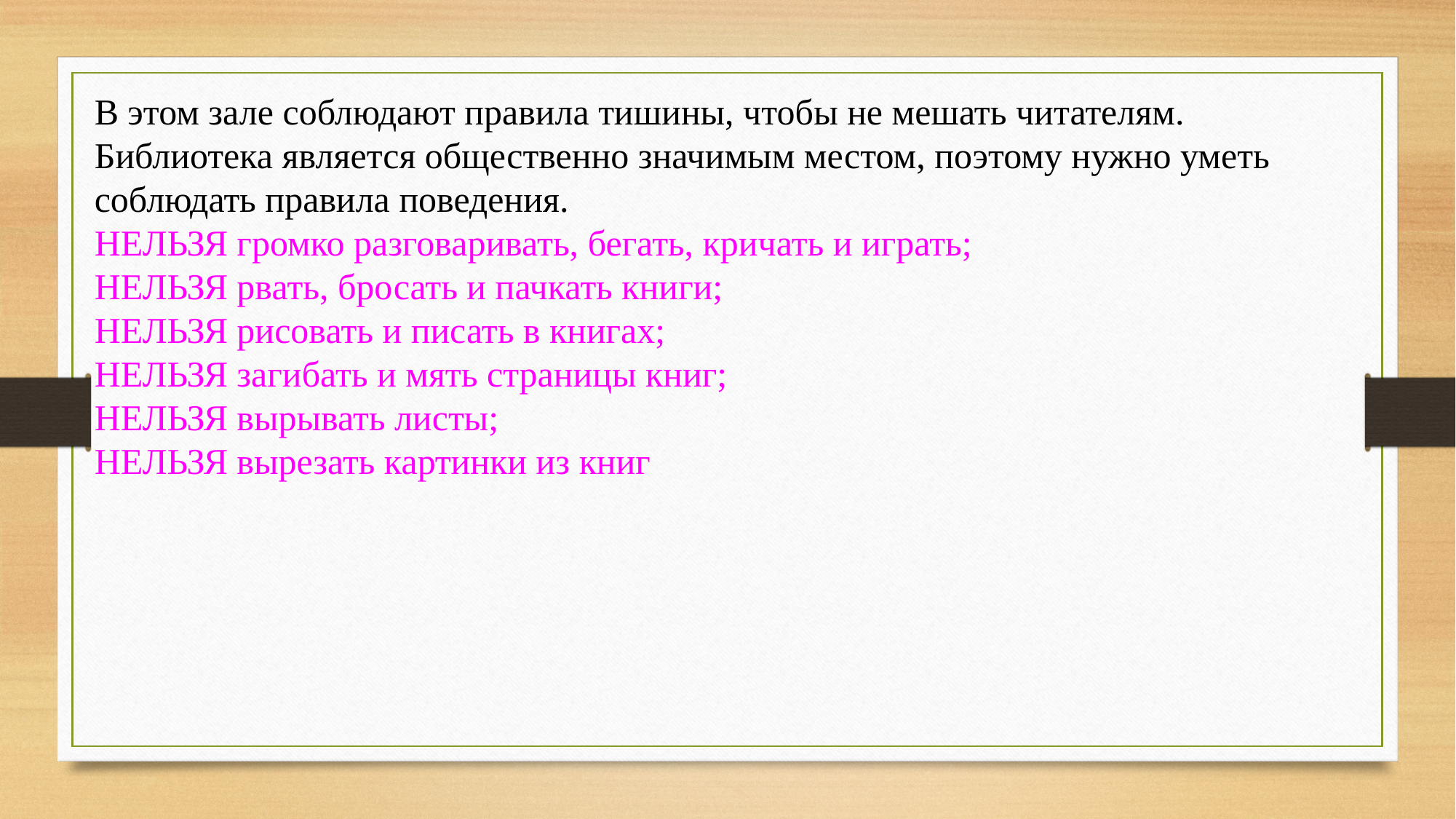

В этом зале соблюдают правила тишины, чтобы не мешать читателям.
Библиотека является общественно значимым местом, поэтому нужно уметь соблюдать правила поведения.
НЕЛЬЗЯ громко разговаривать, бегать, кричать и играть;
НЕЛЬЗЯ рвать, бросать и пачкать книги;
НЕЛЬЗЯ рисовать и писать в книгах;
НЕЛЬЗЯ загибать и мять страницы книг;
НЕЛЬЗЯ вырывать листы;
НЕЛЬЗЯ вырезать картинки из книг